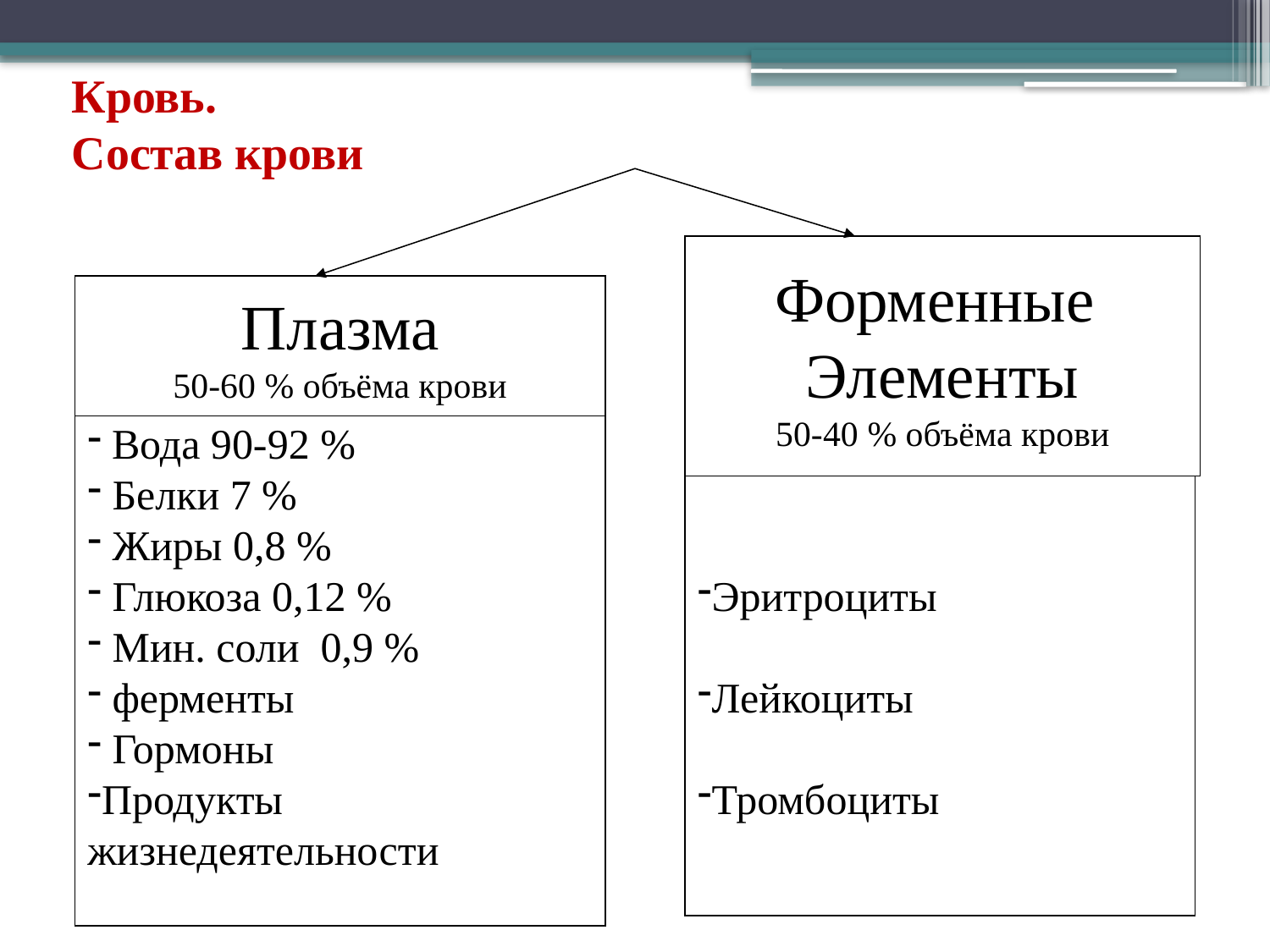

# Кровь. Состав крови

Форменные
Элементы
50-40 % объёма крови
Плазма
50-60 % объёма крови
 Вода 90-92 %
 Белки 7 %
 Жиры 0,8 %
 Глюкоза 0,12 %
 Мин. соли  0,9 %
 ферменты
 Гормоны
Продукты
жизнедеятельности

Эритроциты

Лейкоциты

Тромбоциты